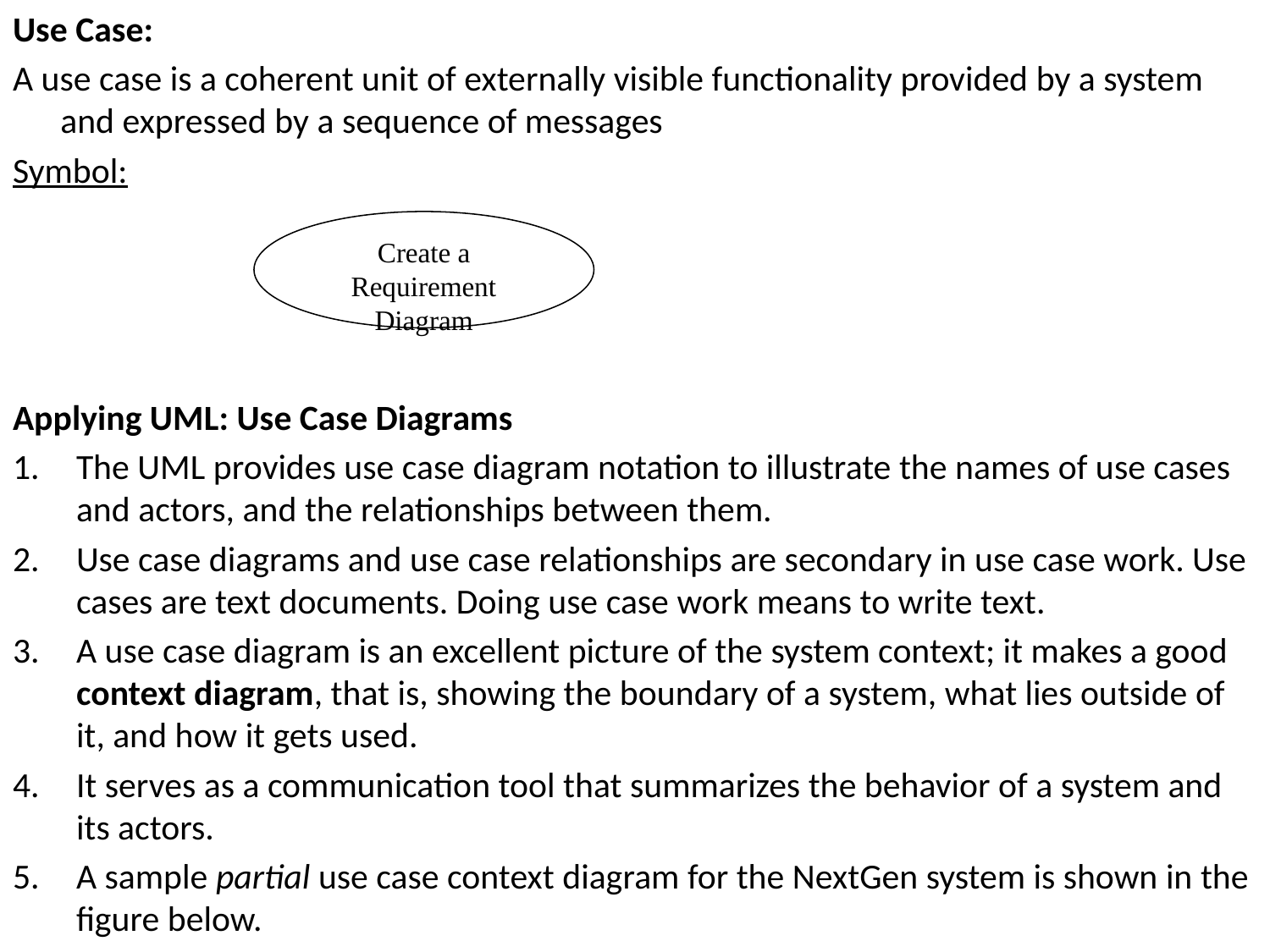

Use Case:
A use case is a coherent unit of externally visible functionality provided by a system and expressed by a sequence of messages
Symbol:

Applying UML: Use Case Diagrams
The UML provides use case diagram notation to illustrate the names of use cases and actors, and the relationships between them.
Use case diagrams and use case relationships are secondary in use case work. Use cases are text documents. Doing use case work means to write text.
A use case diagram is an excellent picture of the system context; it makes a good context diagram, that is, showing the boundary of a system, what lies outside of it, and how it gets used.
It serves as a communication tool that summarizes the behavior of a system and its actors.
A sample partial use case context diagram for the NextGen system is shown in the figure below.

Create a Requirement
Diagram